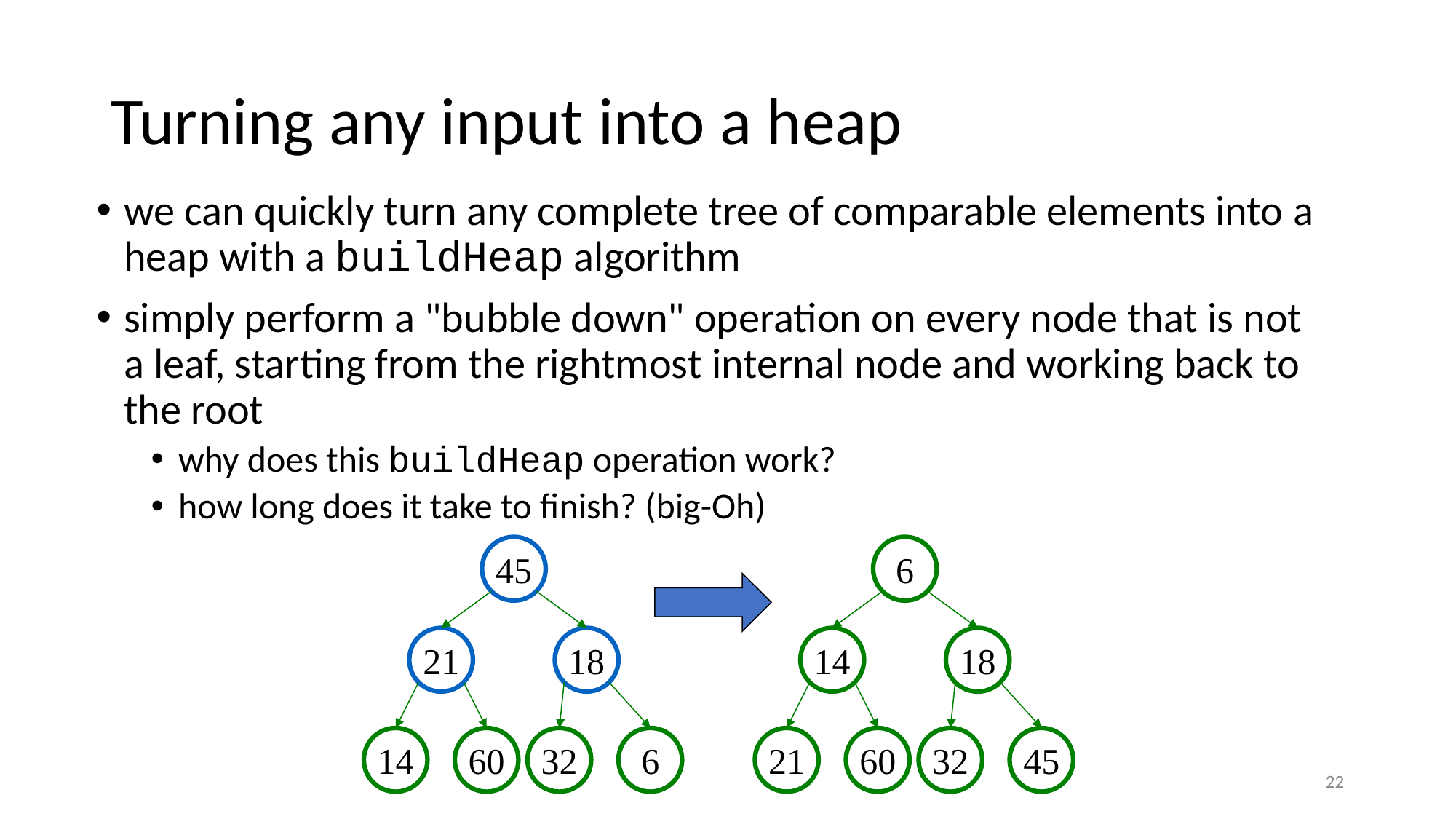

# Turning any input into a heap
we can quickly turn any complete tree of comparable elements into a heap with a buildHeap algorithm
simply perform a "bubble down" operation on every node that is not a leaf, starting from the rightmost internal node and working back to the root
why does this buildHeap operation work?
how long does it take to finish? (big-Oh)
45
6

21
18
14
18
14
60
32
6
21
60
32
45
22